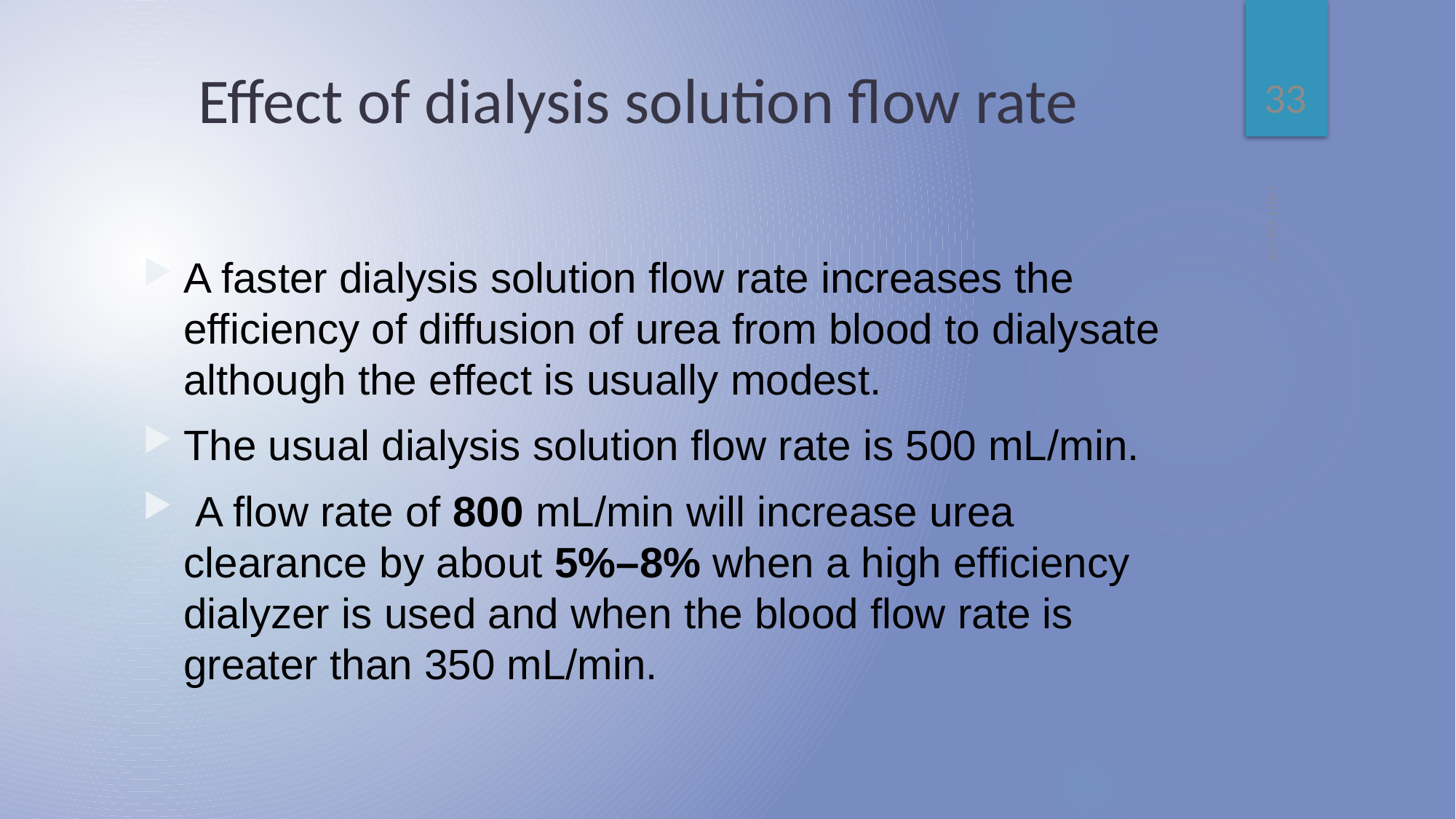

33
# Effect of dialysis solution flow rate
1401.04.09
A faster dialysis solution flow rate increases the efficiency of diffusion of urea from blood to dialysate although the effect is usually modest.
The usual dialysis solution flow rate is 500 mL/min.
 A flow rate of 800 mL/min will increase urea clearance by about 5%–8% when a high efficiency dialyzer is used and when the blood flow rate is greater than 350 mL/min.